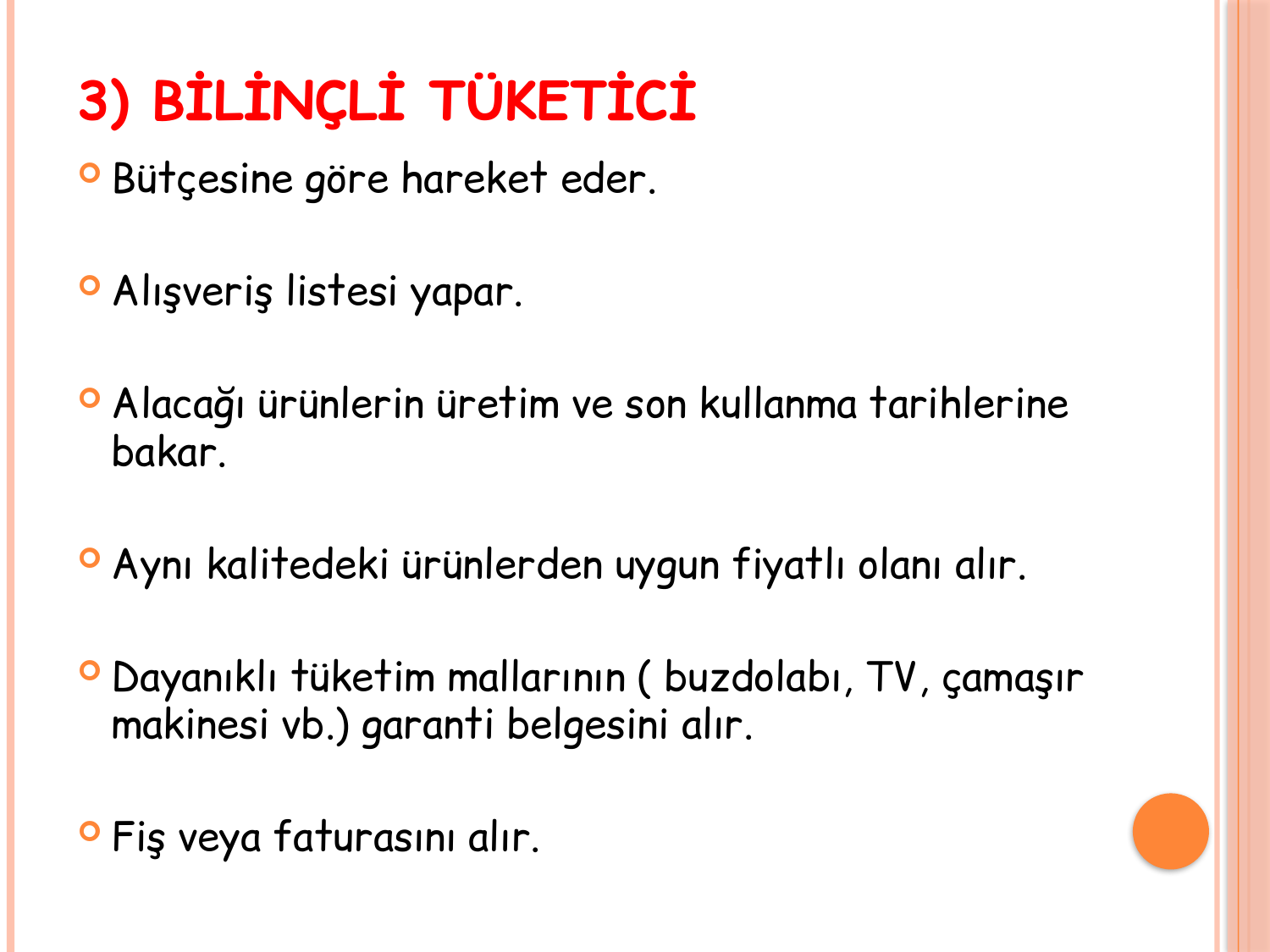

# 3) BİLİNÇLİ TÜKETİCİ
Bütçesine göre hareket eder.

Alışveriş listesi yapar.

Alacağı ürünlerin üretim ve son kullanma tarihlerine bakar.

Aynı kalitedeki ürünlerden uygun fiyatlı olanı alır.

Dayanıklı tüketim mallarının ( buzdolabı, TV, çamaşır makinesi vb.) garanti belgesini alır.

Fiş veya faturasını alır.